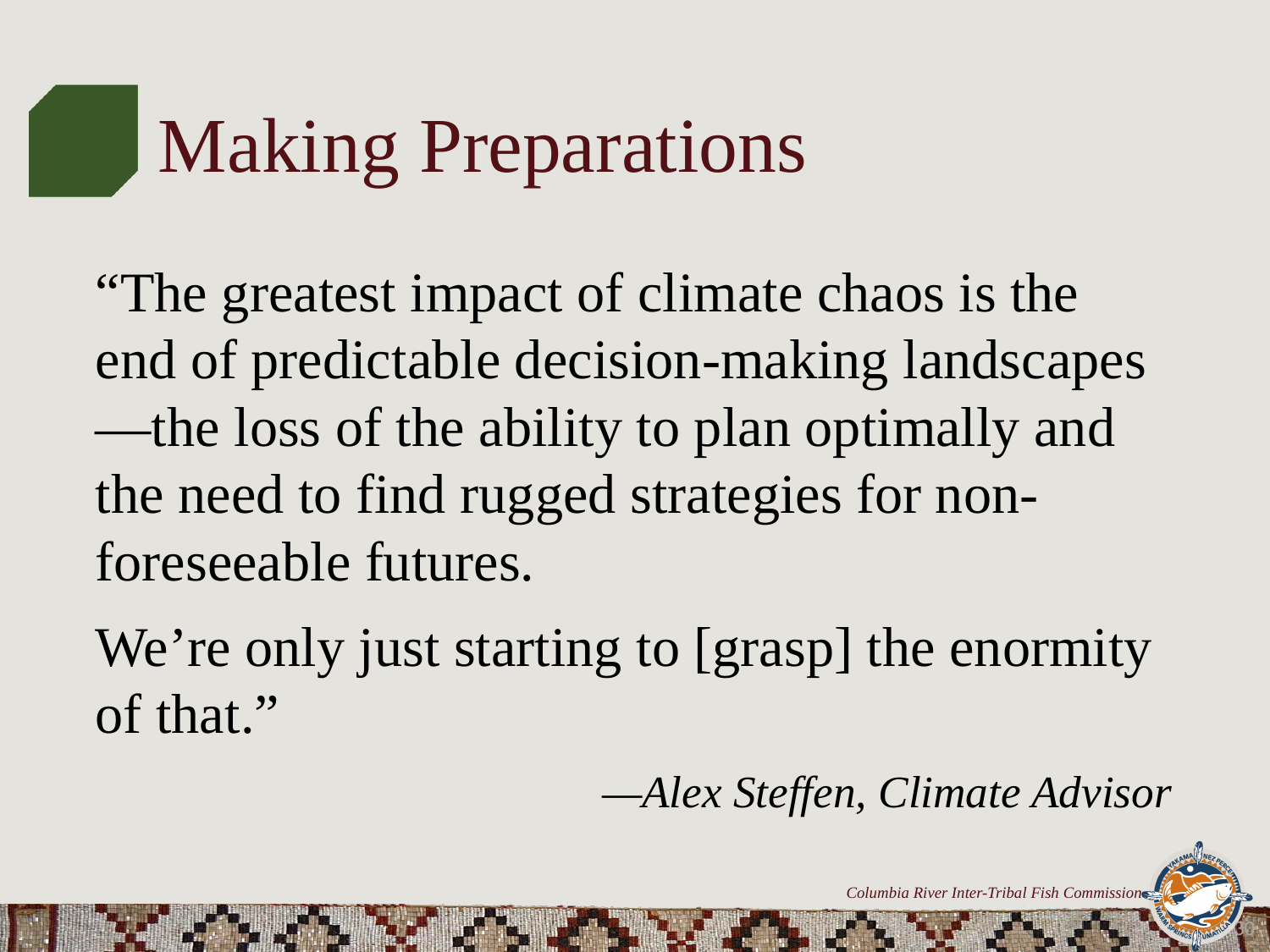

Making Preparations
“The greatest impact of climate chaos is the end of predictable decision-making landscapes—the loss of the ability to plan optimally and the need to find rugged strategies for non-foreseeable futures.
We’re only just starting to [grasp] the enormity of that.”
—Alex Steffen, Climate Advisor
30